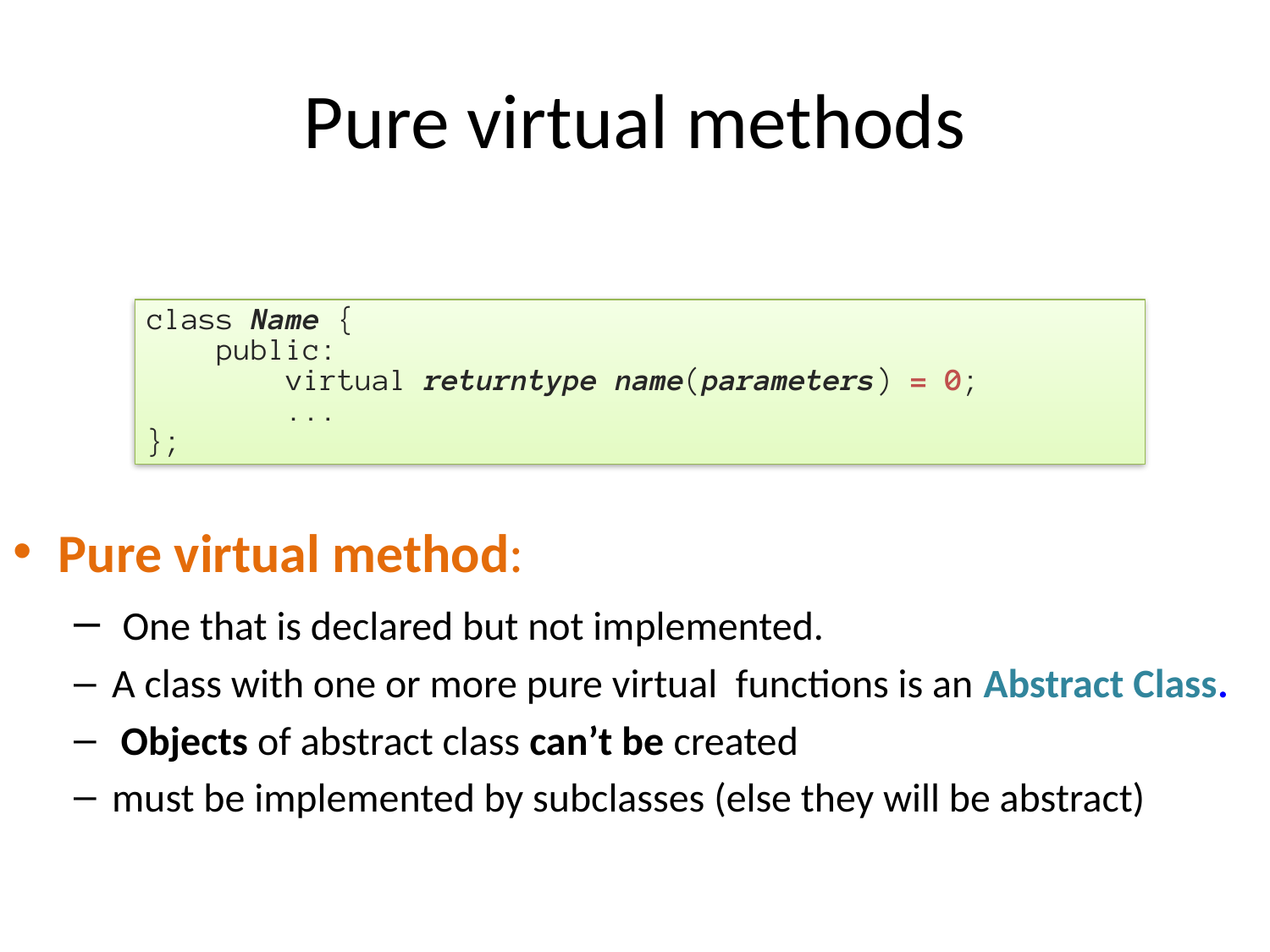

# Pure virtual methods
class Name {
    public:
        virtual returntype name(parameters) = 0;
        ...
};

Pure virtual method:
 One that is declared but not implemented.
A class with one or more pure virtual  functions is an Abstract Class.
 Objects of abstract class can’t be created
must be implemented by subclasses (else they will be abstract)